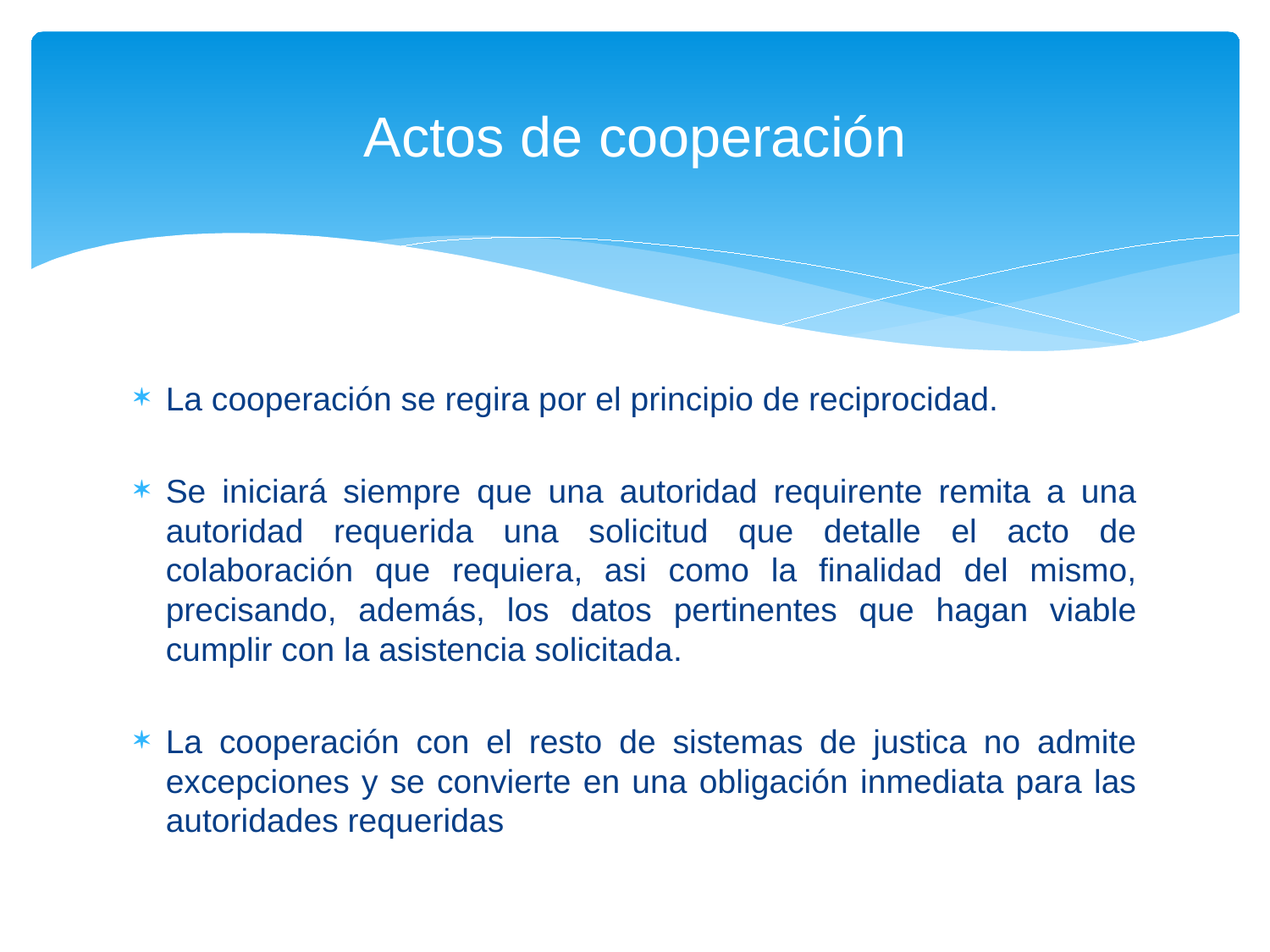

# Actos de cooperación
La cooperación se regira por el principio de reciprocidad.

Se iniciará siempre que una autoridad requirente remita a una autoridad requerida una solicitud que detalle el acto de colaboración que requiera, asi como la finalidad del mismo, precisando, además, los datos pertinentes que hagan viable cumplir con la asistencia solicitada.

La cooperación con el resto de sistemas de justica no admite excepciones y se convierte en una obligación inmediata para las autoridades requeridas